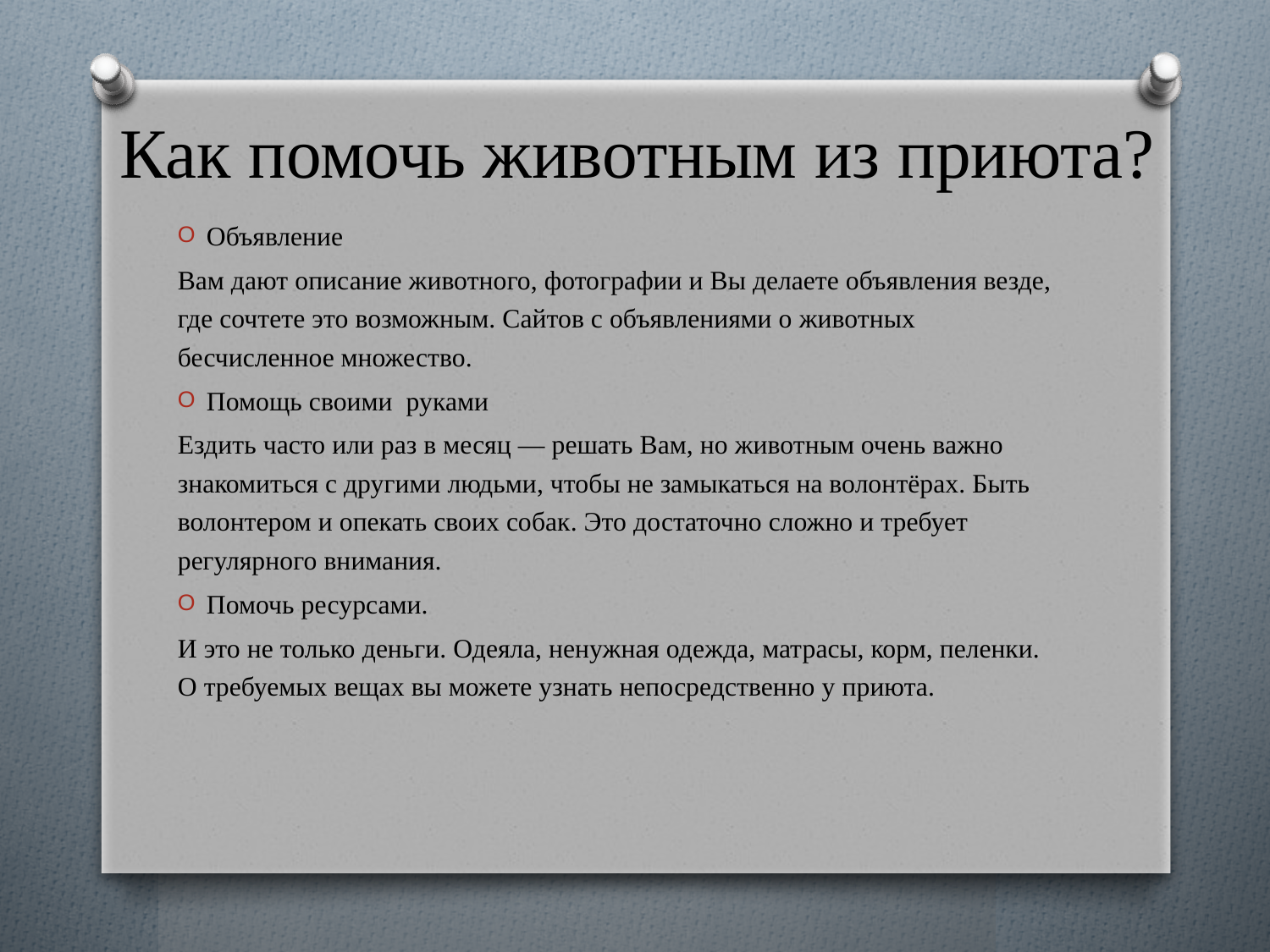

# Как помочь животным из приюта?
Объявление
Вам дают описание животного, фотографии и Вы делаете объявления везде, где сочтете это возможным. Сайтов с объявлениями о животных бесчисленное множество.
Помощь своими  руками
Ездить часто или раз в месяц — решать Вам, но животным очень важно знакомиться с другими людьми, чтобы не замыкаться на волонтёрах. Быть волонтером и опекать своих собак. Это достаточно сложно и требует регулярного внимания.
Помочь ресурсами.
И это не только деньги. Одеяла, ненужная одежда, матрасы, корм, пеленки. О требуемых вещах вы можете узнать непосредственно у приюта.